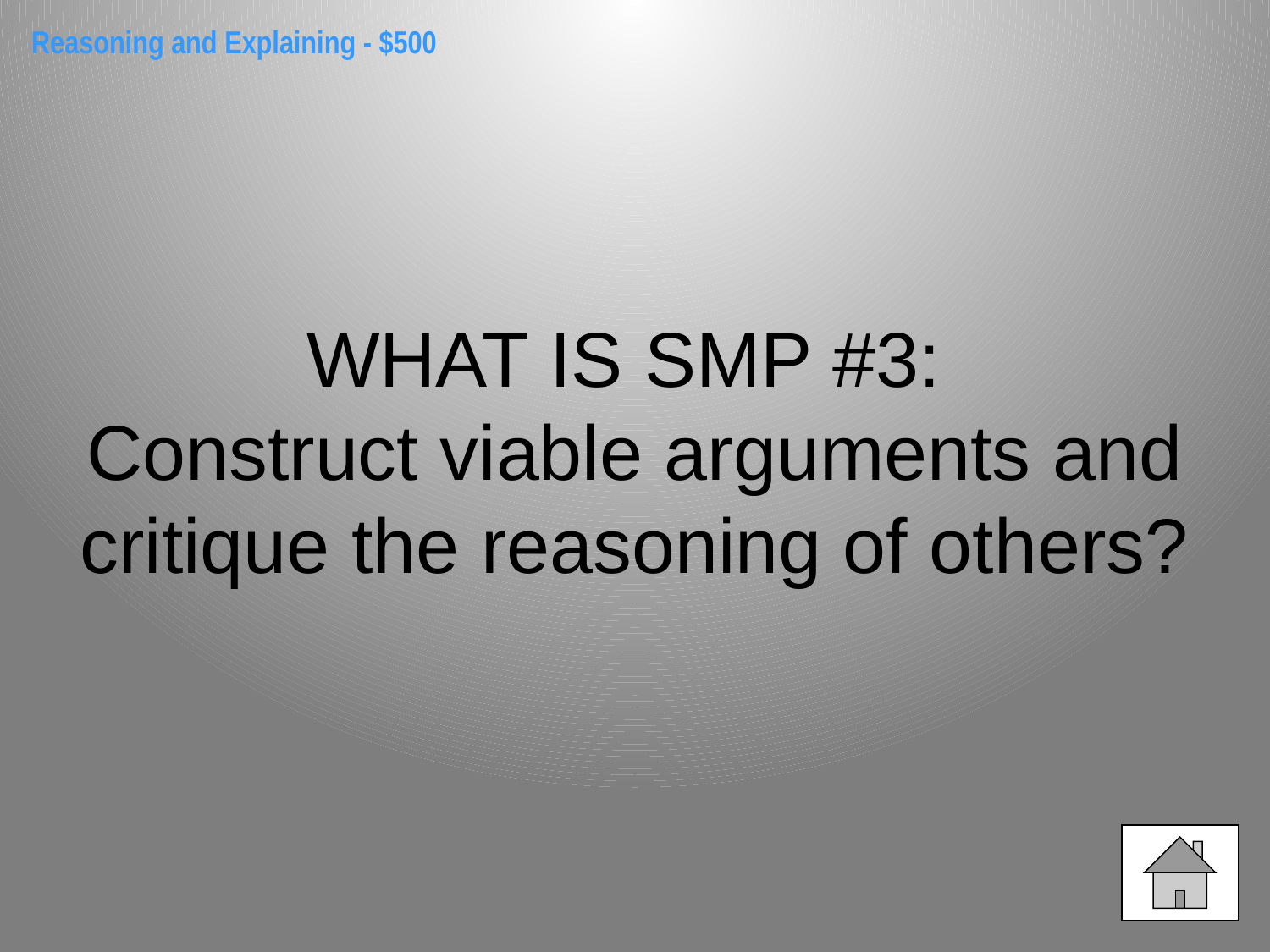

Reasoning and Explaining - $500
WHAT IS SMP #3:
Construct viable arguments and critique the reasoning of others?